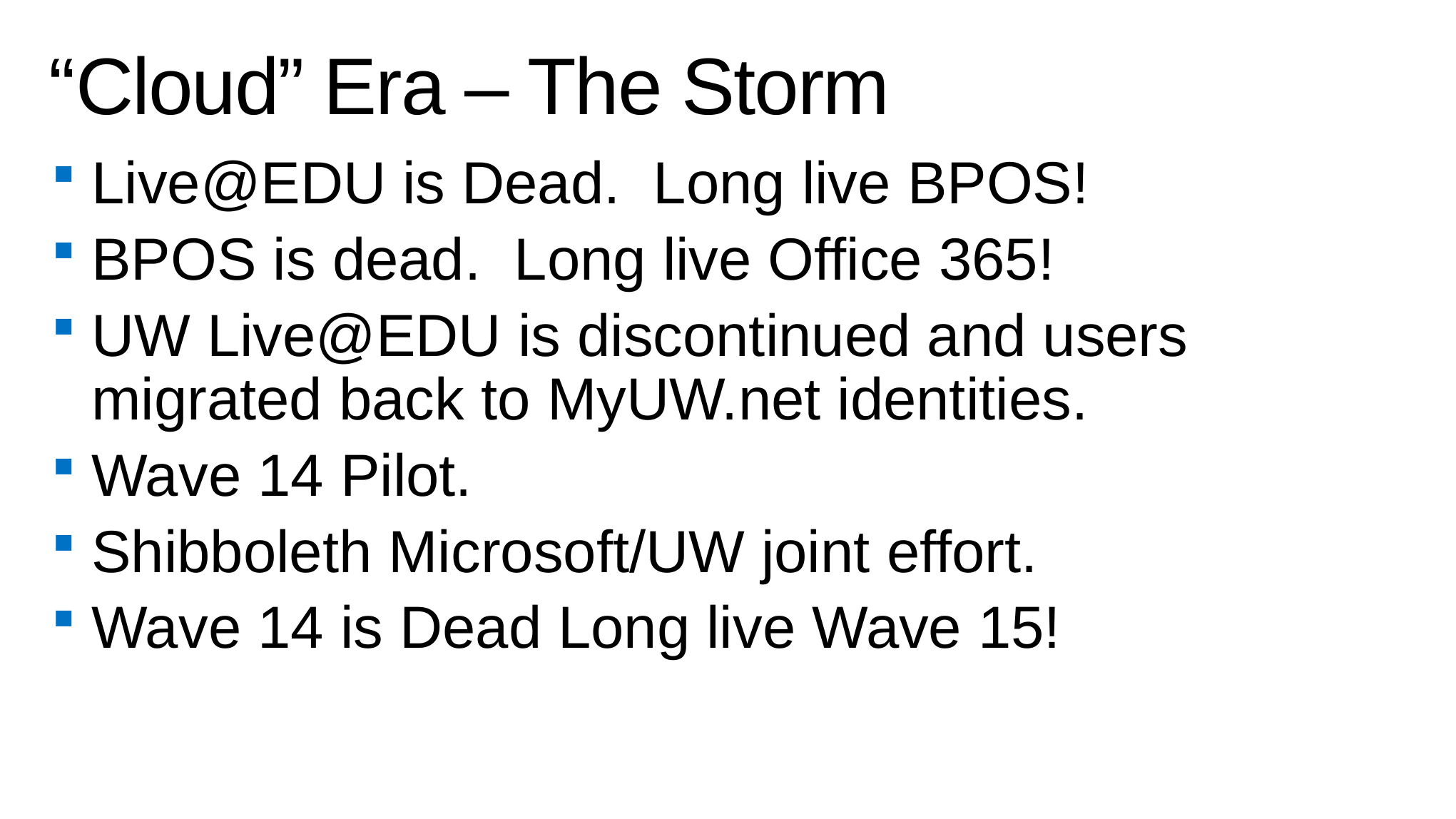

# “Cloud” Era – The Storm
Live@EDU is Dead.  Long live BPOS!
BPOS is dead.  Long live Office 365!
UW Live@EDU is discontinued and users migrated back to MyUW.net identities.
Wave 14 Pilot.
Shibboleth Microsoft/UW joint effort.
Wave 14 is Dead Long live Wave 15!